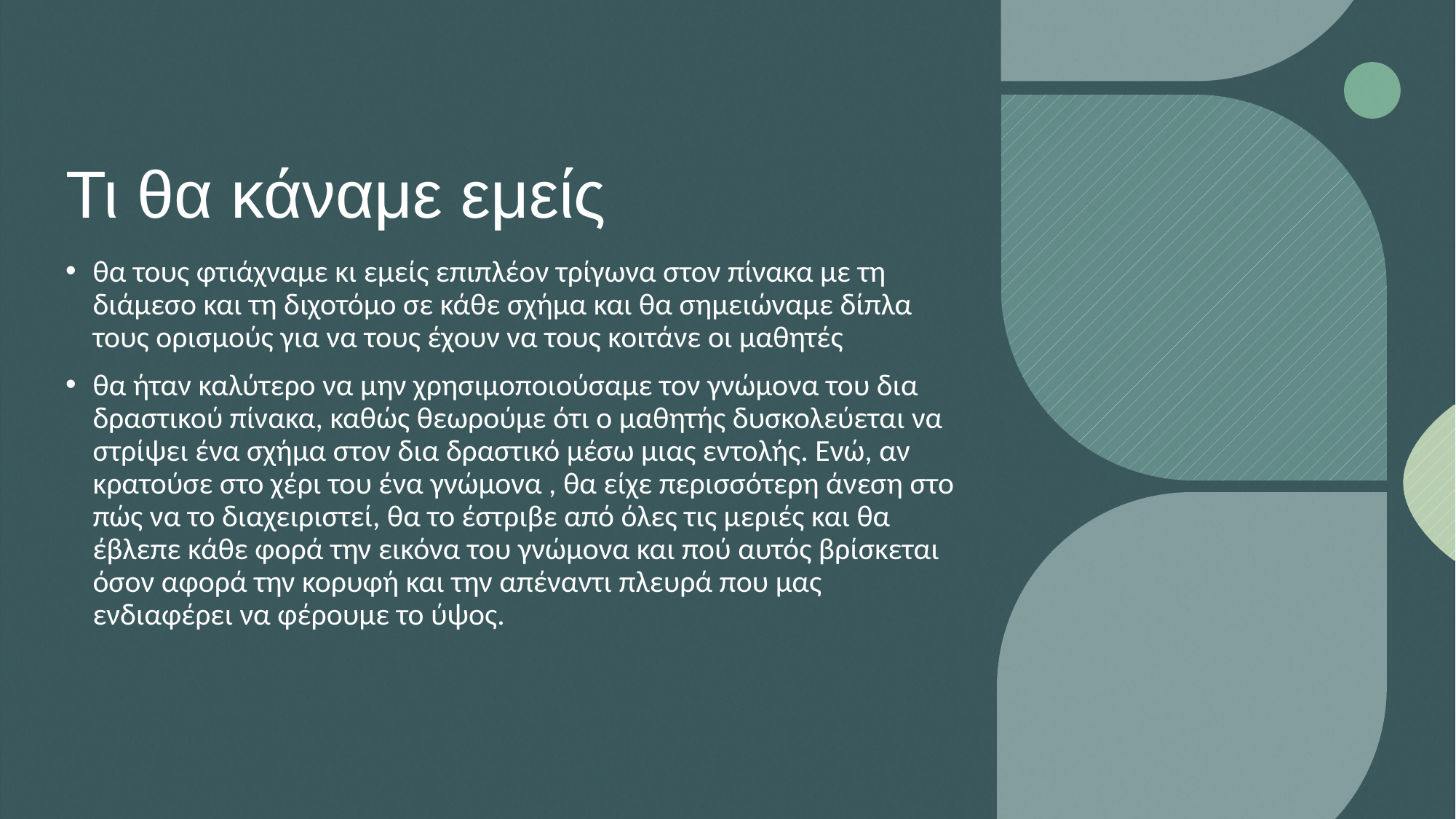

# Τι θα κάναμε εμείς
θα τους φτιάχναμε κι εμείς επιπλέον τρίγωνα στον πίνακα με τη διάμεσο και τη διχοτόμο σε κάθε σχήμα και θα σημειώναμε δίπλα τους ορισμούς για να τους έχουν να τους κοιτάνε οι μαθητές
θα ήταν καλύτερο να μην χρησιμοποιούσαμε τον γνώμονα του δια δραστικού πίνακα, καθώς θεωρούμε ότι ο μαθητής δυσκολεύεται να στρίψει ένα σχήμα στον δια δραστικό μέσω μιας εντολής. Ενώ, αν κρατούσε στο χέρι του ένα γνώμονα , θα είχε περισσότερη άνεση στο πώς να το διαχειριστεί, θα το έστριβε από όλες τις μεριές και θα έβλεπε κάθε φορά την εικόνα του γνώμονα και πού αυτός βρίσκεται όσον αφορά την κορυφή και την απέναντι πλευρά που μας ενδιαφέρει να φέρουμε το ύψος.